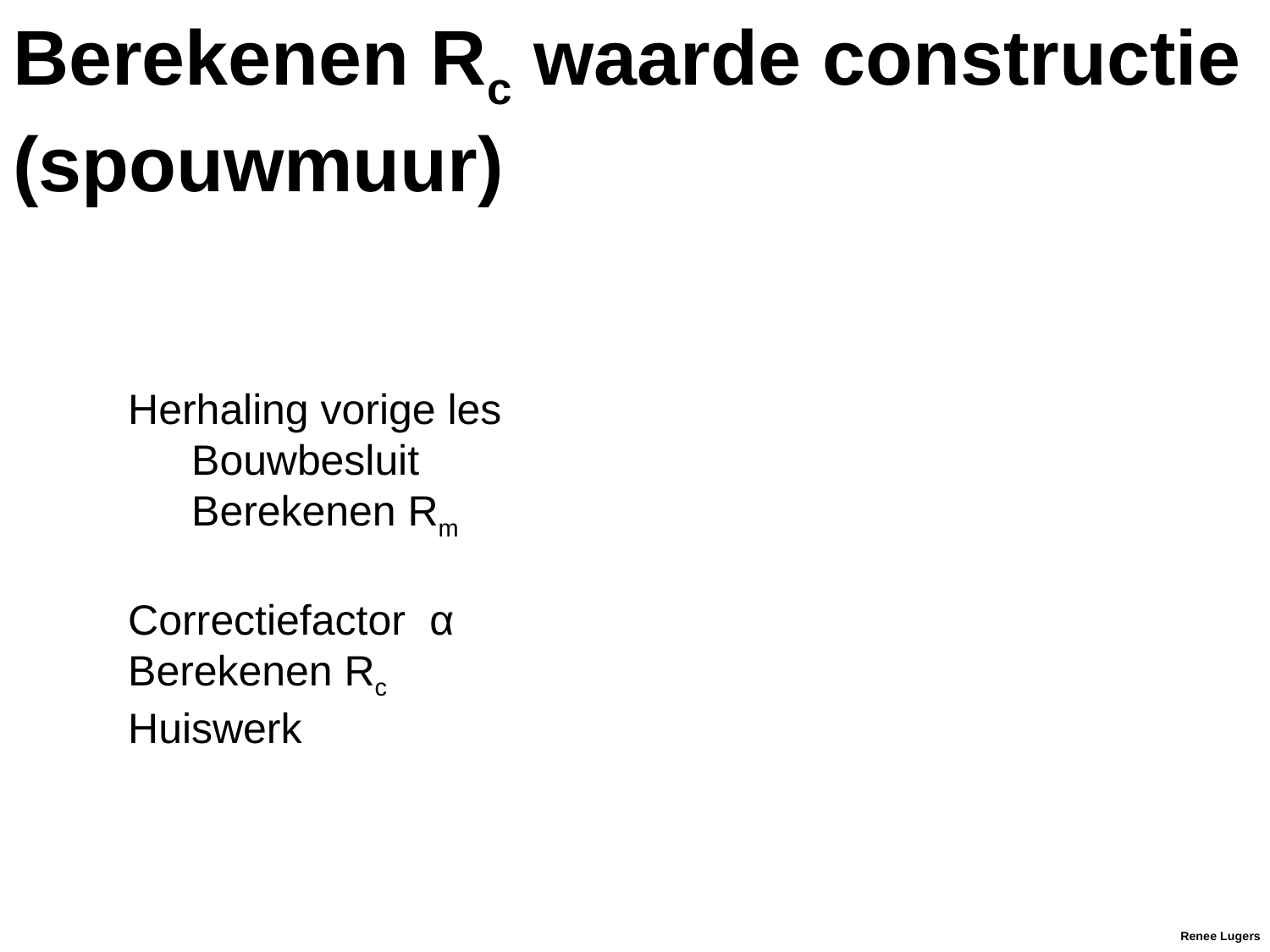

# Berekenen Rc waarde constructie (spouwmuur)
Herhaling vorige les
Bouwbesluit
Berekenen Rm

Correctiefactor  α
Berekenen Rc
Huiswerk

Renee Lugers